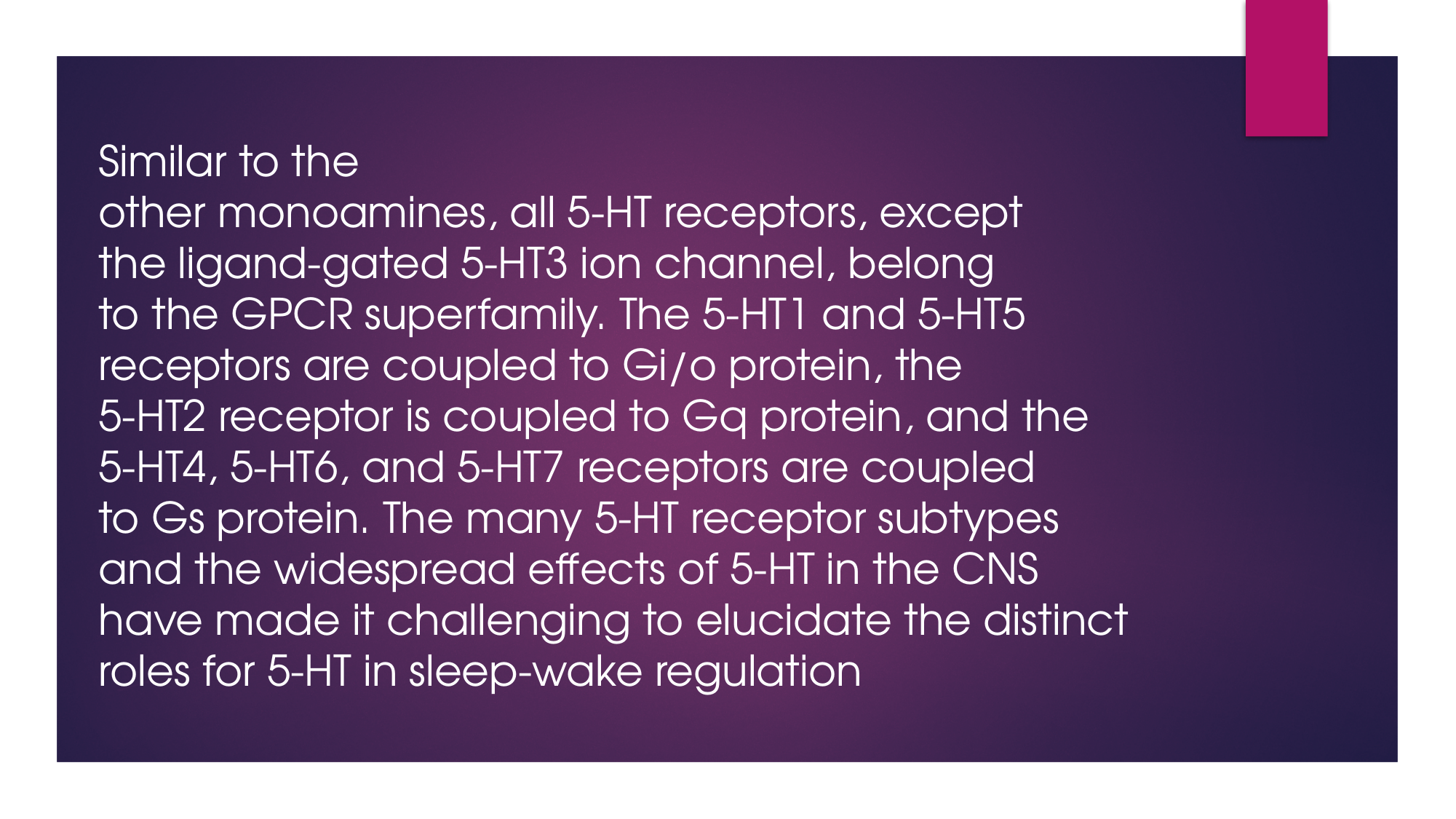

Similar to the
other monoamines, all 5-HT receptors, except
the ligand-gated 5-HT3 ion channel, belong
to the GPCR superfamily. The 5-HT1 and 5-HT5
receptors are coupled to Gi/o protein, the
5-HT2 receptor is coupled to Gq protein, and the
5-HT4, 5-HT6, and 5-HT7 receptors are coupled
to Gs protein. The many 5-HT receptor subtypes
and the widespread effects of 5-HT in the CNS
have made it challenging to elucidate the distinct
roles for 5-HT in sleep-wake regulation